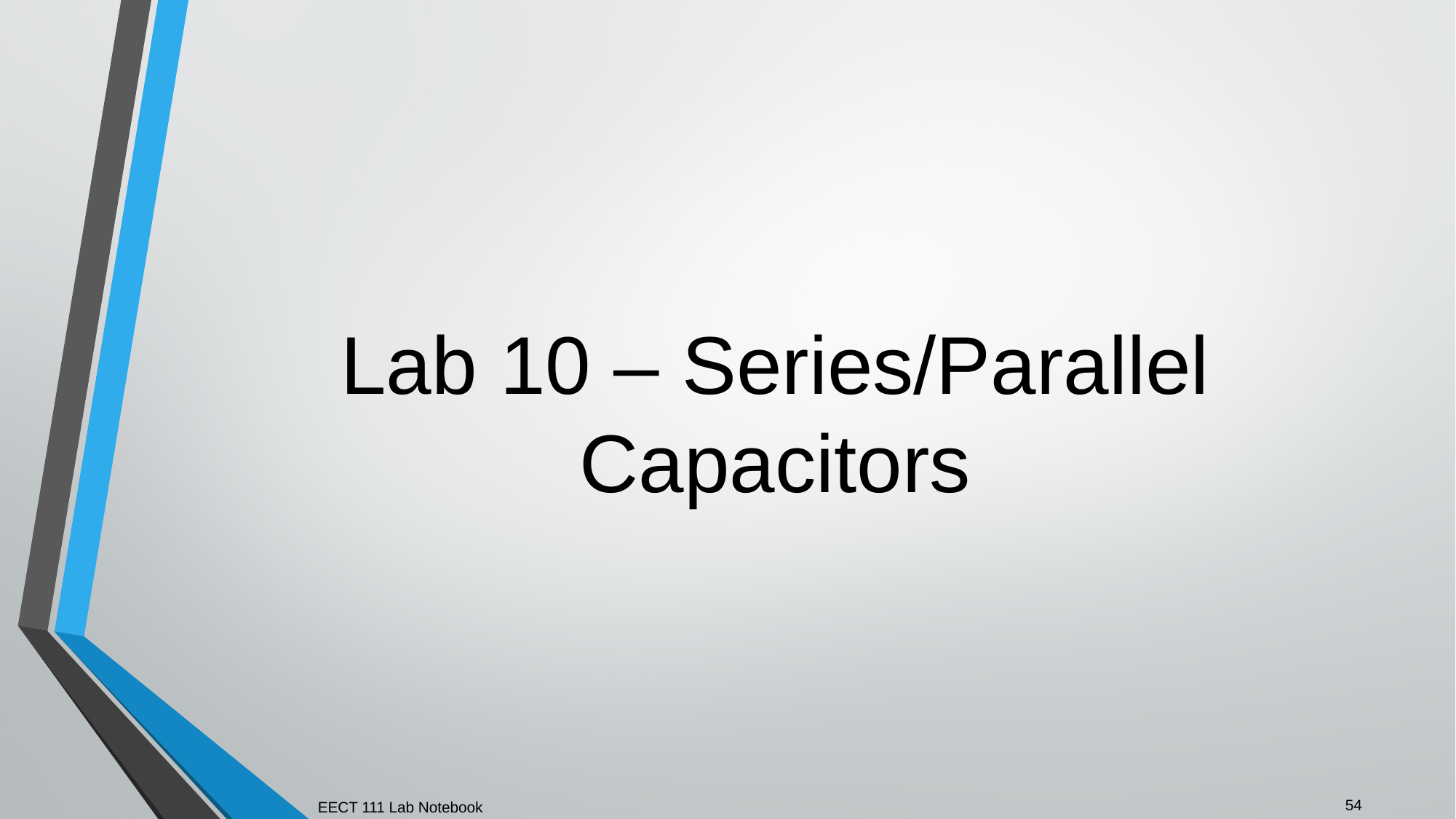

# Lab 10 – Series/Parallel Capacitors
54
EECT 111 Lab Notebook